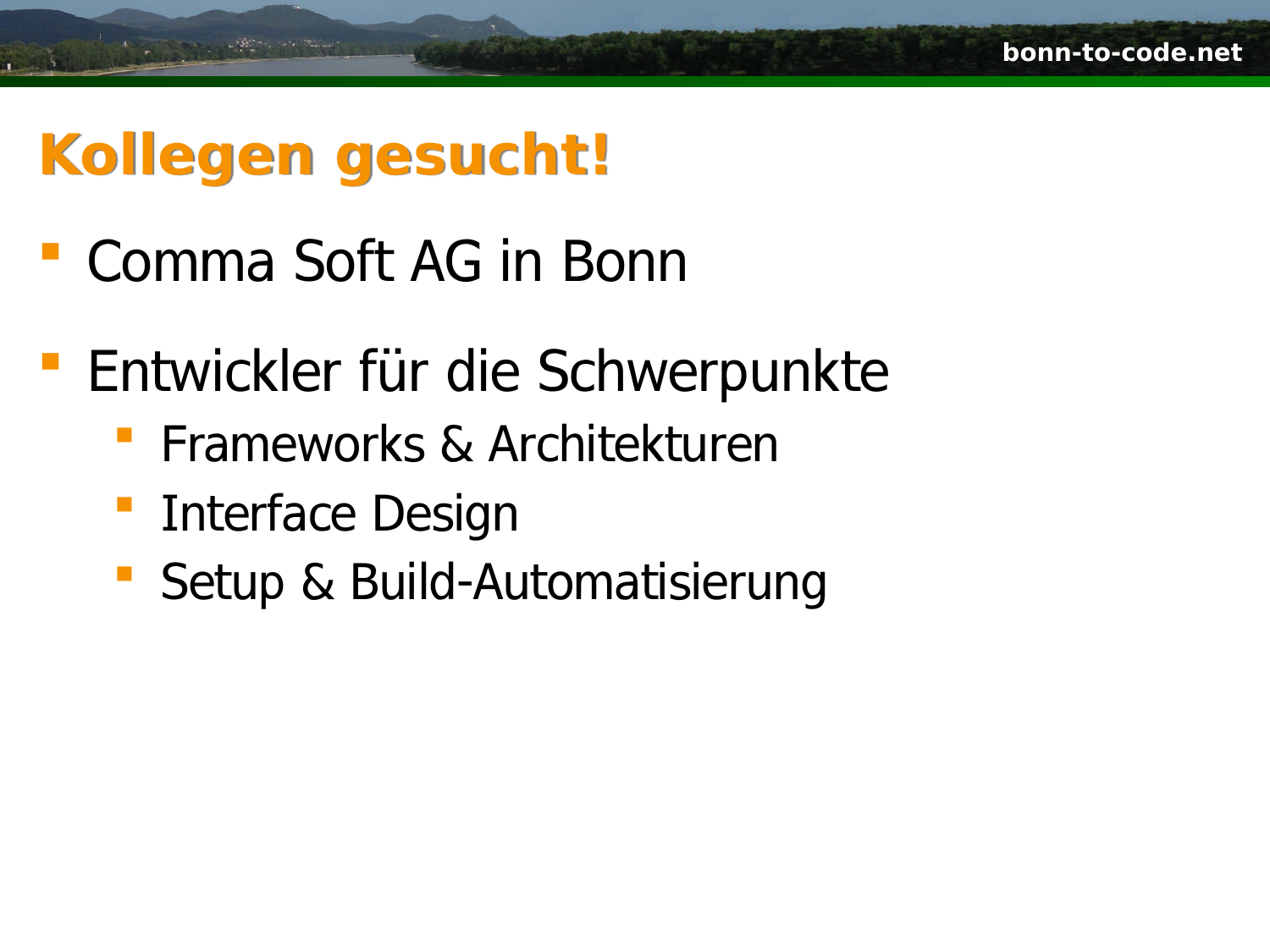

# Kollegen gesucht!
Comma Soft AG in Bonn
Entwickler für die Schwerpunkte
Frameworks & Architekturen
Interface Design
Setup & Build-Automatisierung